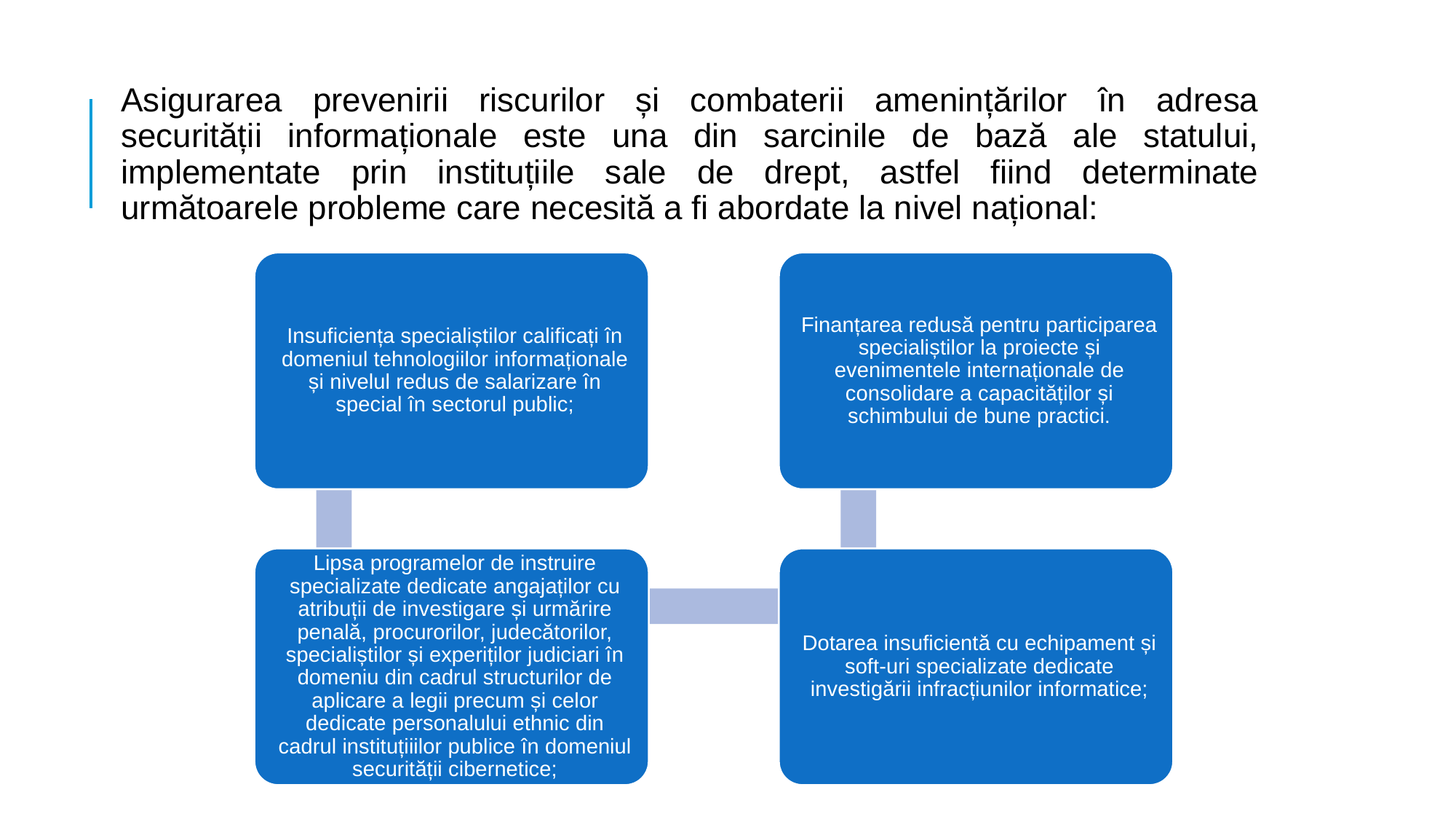

Asigurarea prevenirii riscurilor și combaterii amenințărilor în adresa securității informaționale este una din sarcinile de bază ale statului, implementate prin instituțiile sale de drept, astfel fiind determinate următoarele probleme care necesită a fi abordate la nivel național:
Insuficiența specialiștilor calificați în domeniul tehnologiilor informaționale și nivelul redus de salarizare în special în sectorul public;
Lipsa programelor de instruire specializate dedicate angajaților cu atribuții de investigare și urmărire penală, procurorilor, judecătorilor, specialiștilor și experiților judiciari în domeniu din cadrul structurilor de aplicare a legii precum și celor dedicate personalului ethnic din cadrul instituțiiilor publice în domeniul securității cibernetice;
Dotarea insuficientă cu echipament și soft-uri specializate dedicate investigării infracțiunilor informatice;
Finanțarea redusă pentru participarea specialiștilor la proiecte și evenimentele internaționale de consolidare a capacităților și schimbului de bune practici.